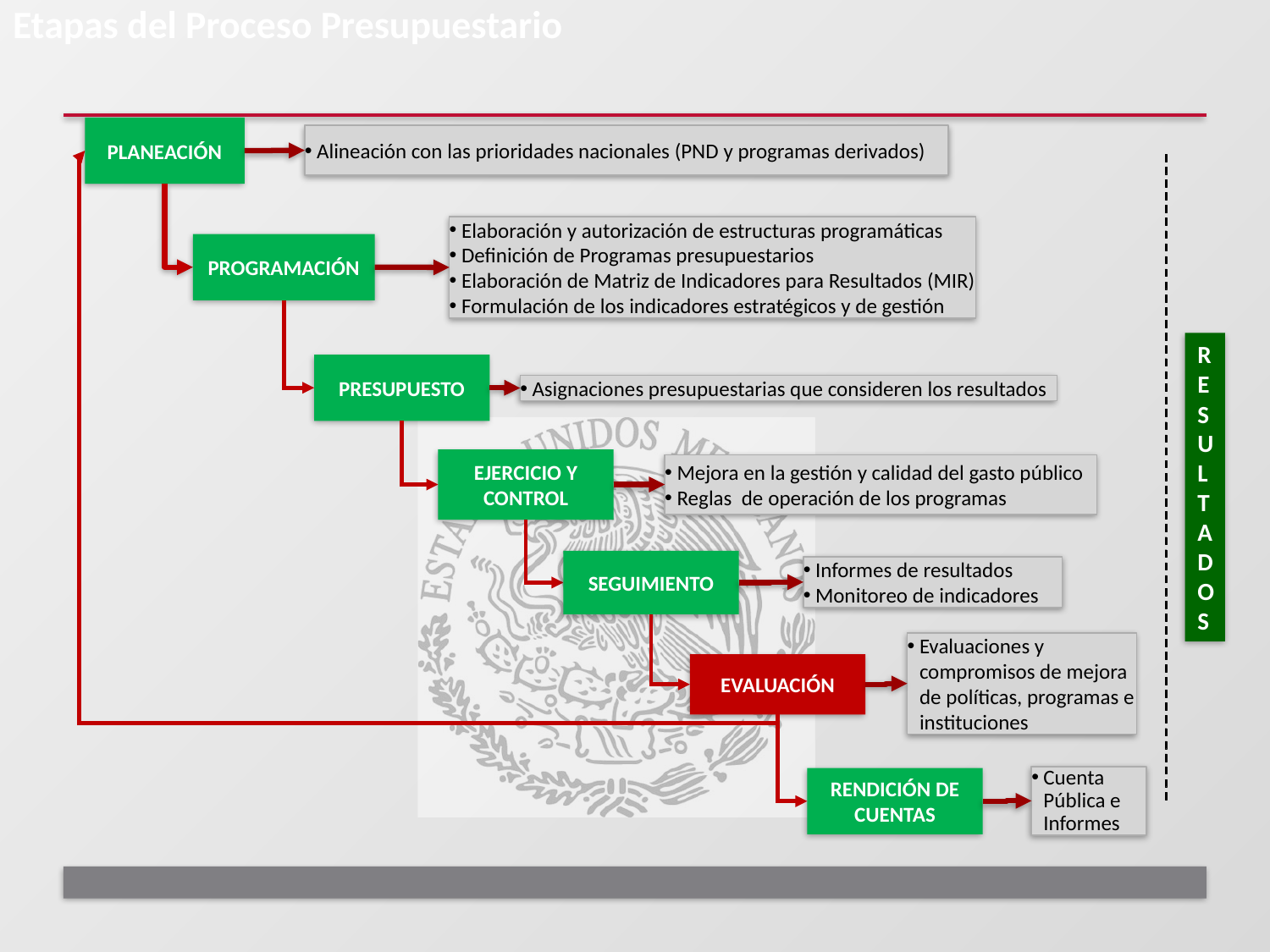

Etapas del Proceso Presupuestario
PLANEACIÓN
Alineación con las prioridades nacionales (PND y programas derivados)

Elaboración y autorización de estructuras programáticas
Definición de Programas presupuestarios
Elaboración de Matriz de Indicadores para Resultados (MIR)
Formulación de los indicadores estratégicos y de gestión
PROGRAMACIÓN
RESULTADOS
PRESUPUESTO
Asignaciones presupuestarias que consideren los resultados
EJERCICIO Y CONTROL
Mejora en la gestión y calidad del gasto público
Reglas  de operación de los programas
SEGUIMIENTO
Informes de resultados
Monitoreo de indicadores
Evaluaciones y compromisos de mejora de políticas, programas e instituciones
EVALUACIÓN
Cuenta Pública e Informes
RENDICIÓN DE CUENTAS